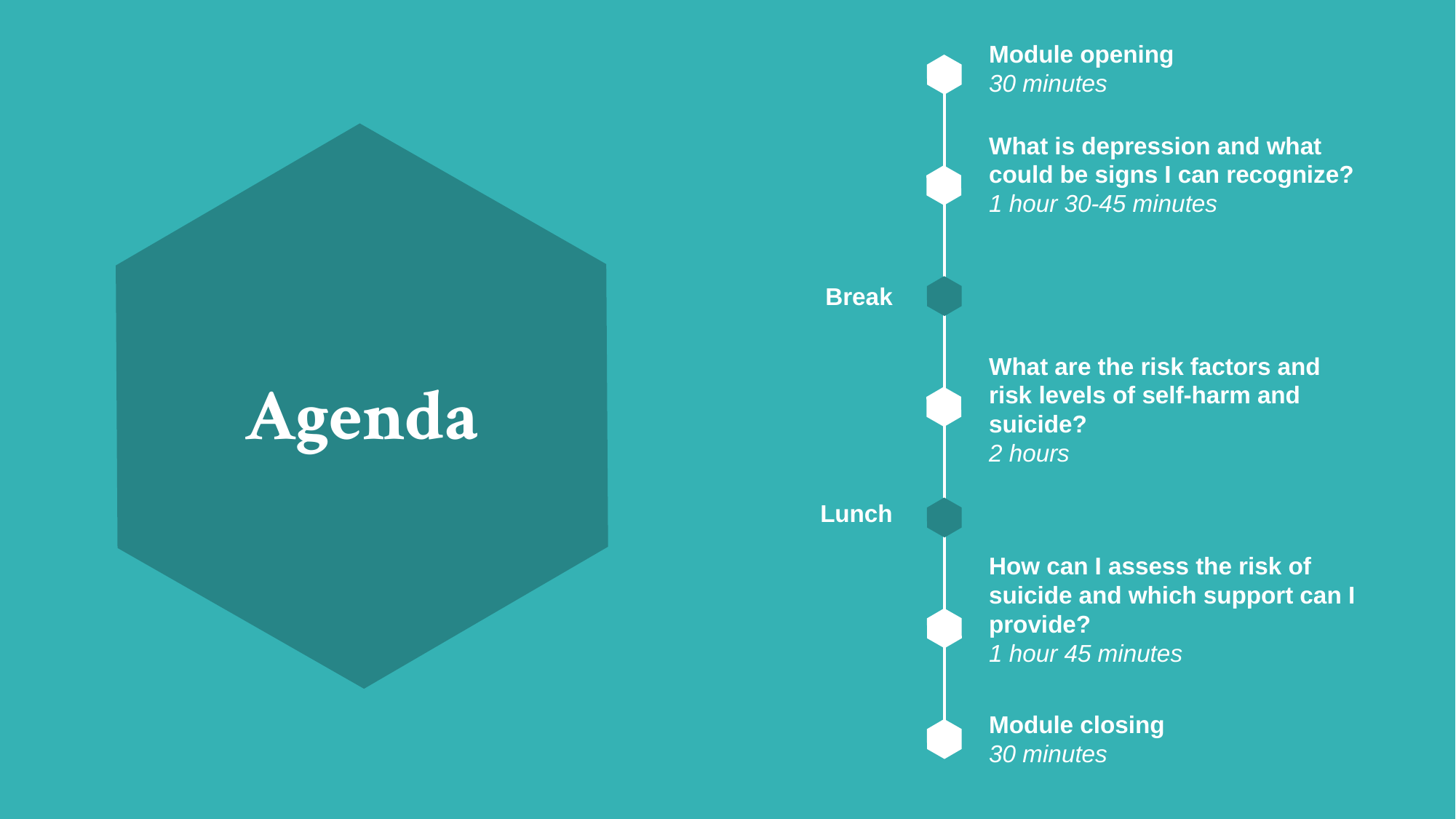

Module opening
30 minutes

What is depression and what could be signs I can recognize? 1 hour 30-45 minutes

Break

What are the risk factors and risk levels of self-harm and suicide?
2 hours
# Agenda

Lunch

How can I assess the risk of suicide and which support can I provide?
1 hour 45 minutes

Module closing
30 minutes